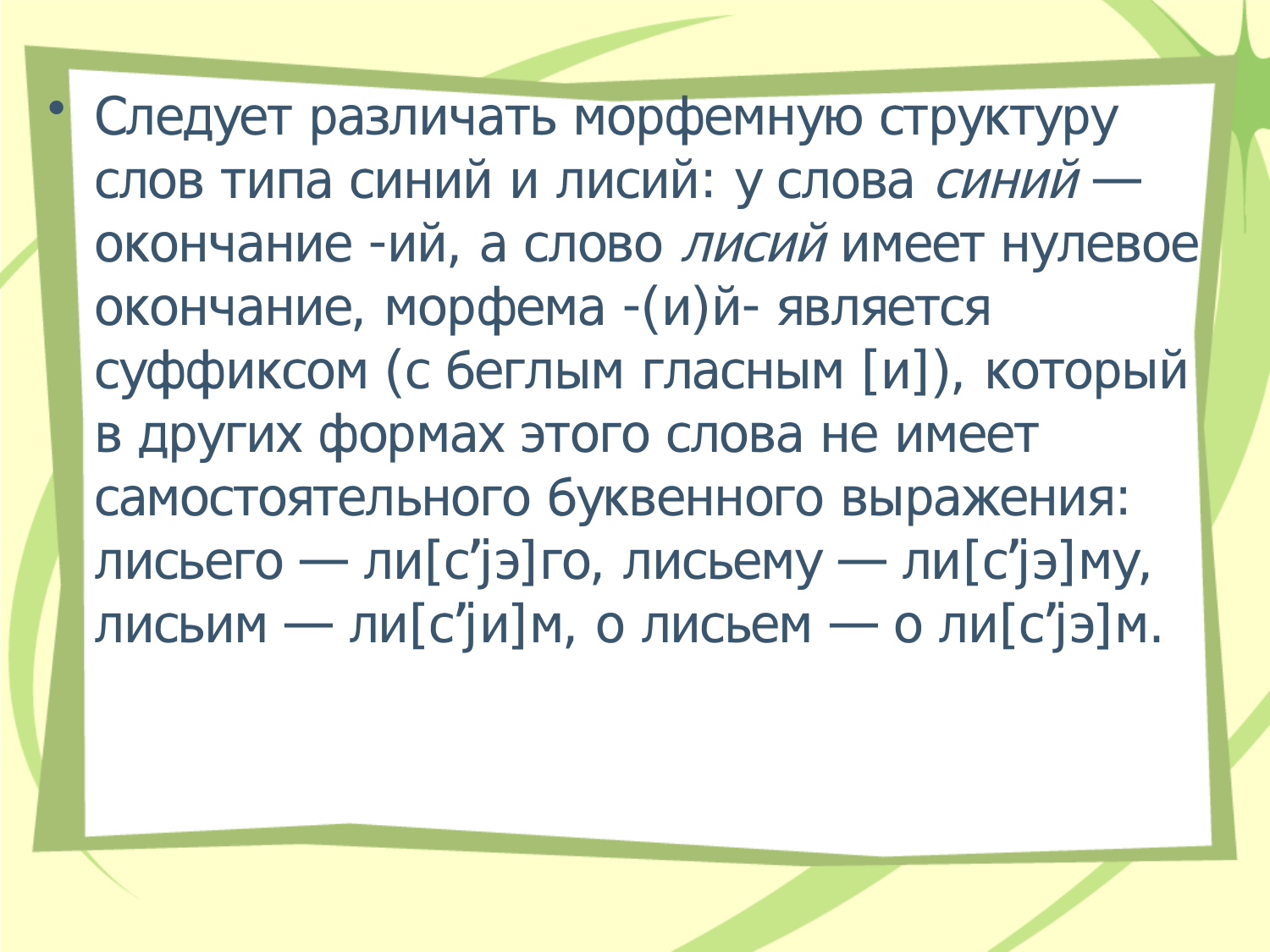

Следует различать морфемную структуру слов типа синий и лисий: у слова синий — окончание -ий, а слово лисий имеет нулевое окончание, морфема -(и)й- является суффиксом (с беглым гласным [и]), который в других формах этого слова не имеет самостоятельного буквенного выражения: лисьего — ли[с’jэ]го, лисьему — ли[с’jэ]му, лисьим — ли[с’jи]м, о лисьем — о ли[с’jэ]м.